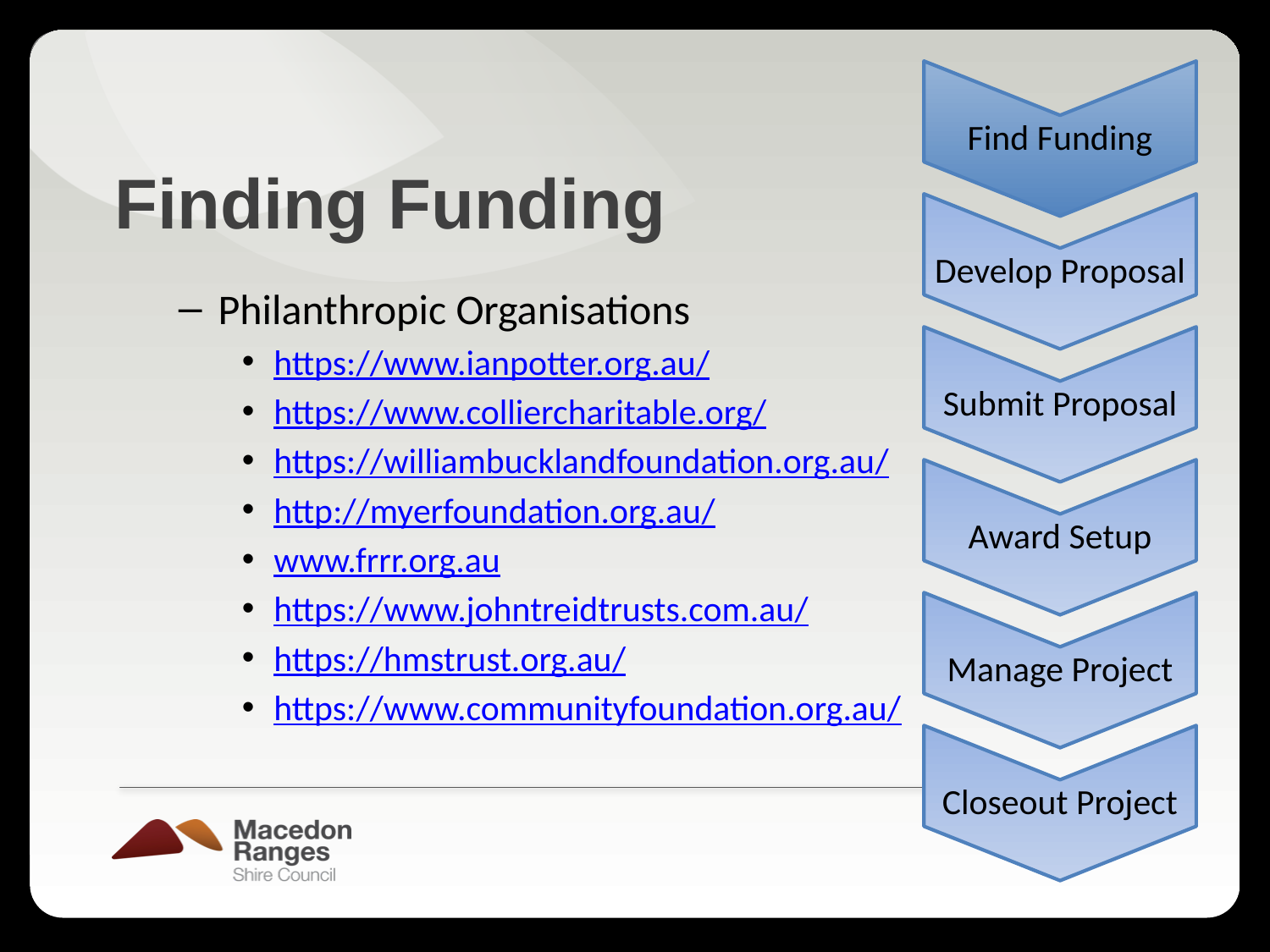

Find Funding
Develop Proposal
Submit Proposal
Award Setup
Manage Project
Closeout Project
# Finding Funding
Philanthropic Organisations
https://www.ianpotter.org.au/
https://www.colliercharitable.org/
https://williambucklandfoundation.org.au/
http://myerfoundation.org.au/
www.frrr.org.au
https://www.johntreidtrusts.com.au/
https://hmstrust.org.au/
https://www.communityfoundation.org.au/